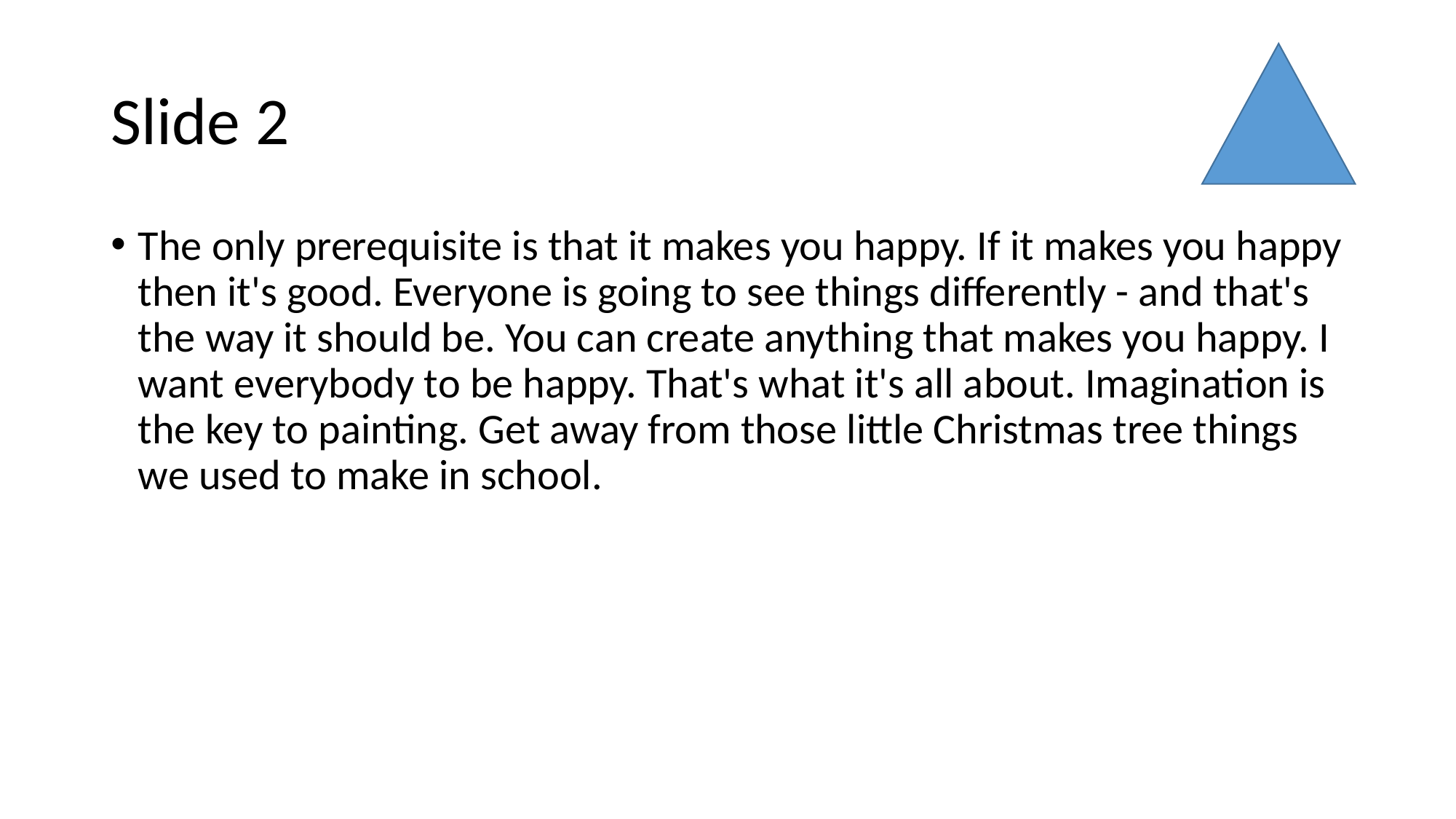

# Slide 2

The only prerequisite is that it makes you happy. If it makes you happy then it's good. Everyone is going to see things differently - and that's the way it should be. You can create anything that makes you happy. I want everybody to be happy. That's what it's all about. Imagination is the key to painting. Get away from those little Christmas tree things we used to make in school.